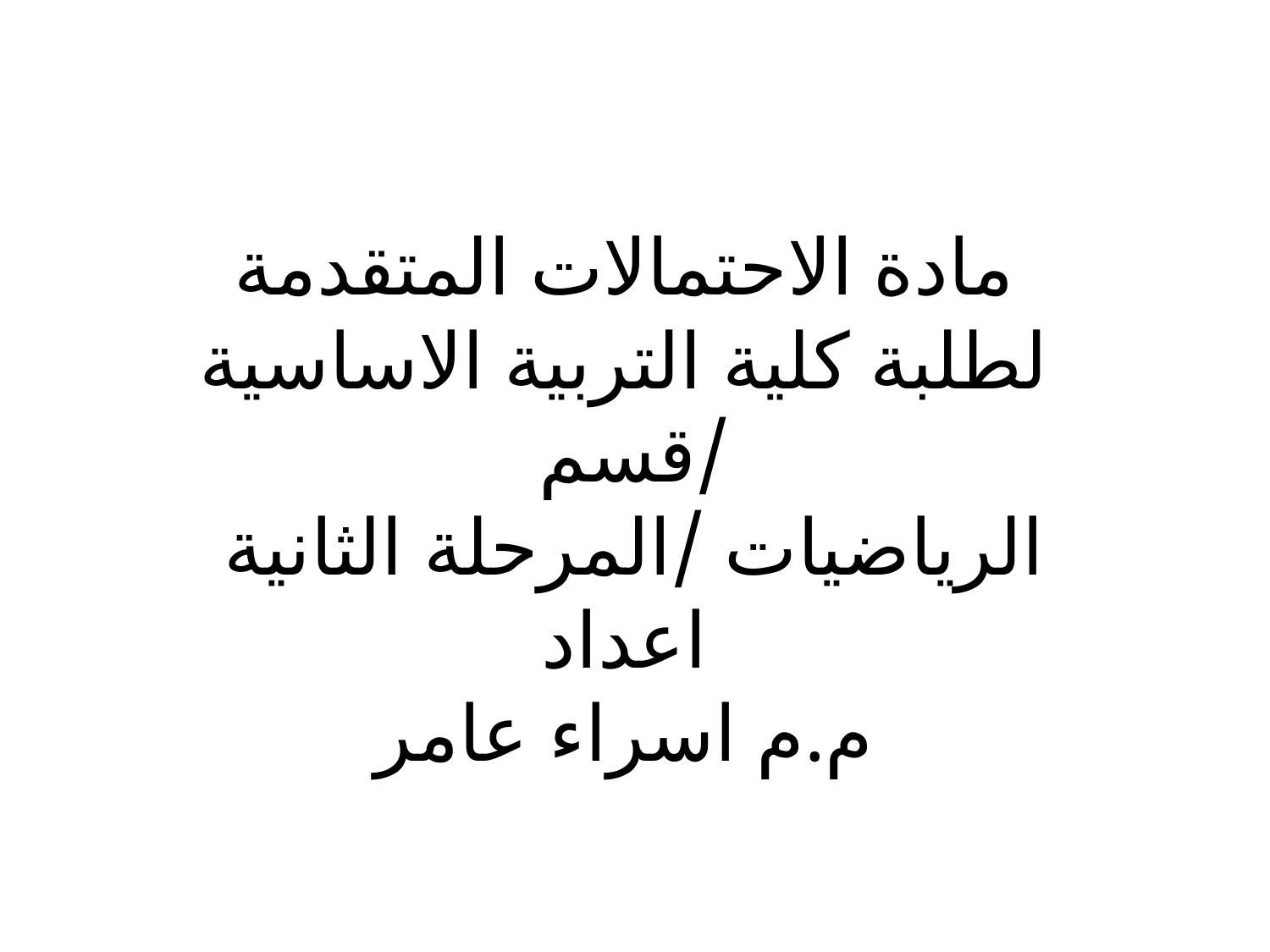

# مادة الاحتمالات المتقدمة لطلبة كلية التربية الاساسية /قسم الرياضيات /المرحلة الثانية اعداد م.م اسراء عامر